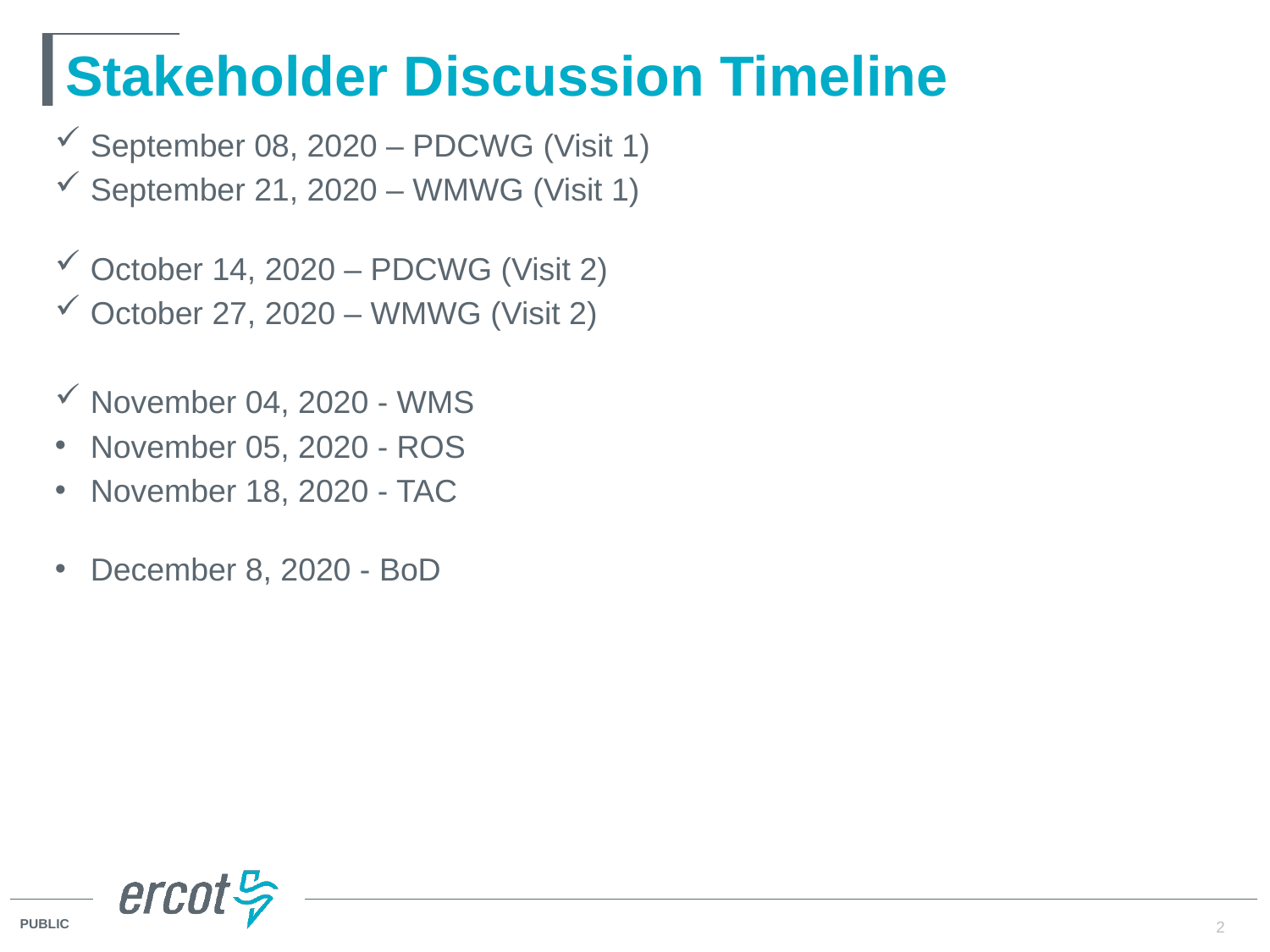

# Stakeholder Discussion Timeline
September 08, 2020 – PDCWG (Visit 1)
September 21, 2020 – WMWG (Visit 1)

October 14, 2020 – PDCWG (Visit 2)
October 27, 2020 – WMWG (Visit 2)

November 04, 2020 - WMS
November 05, 2020 - ROS
November 18, 2020 - TAC

December 8, 2020 - BoD
2